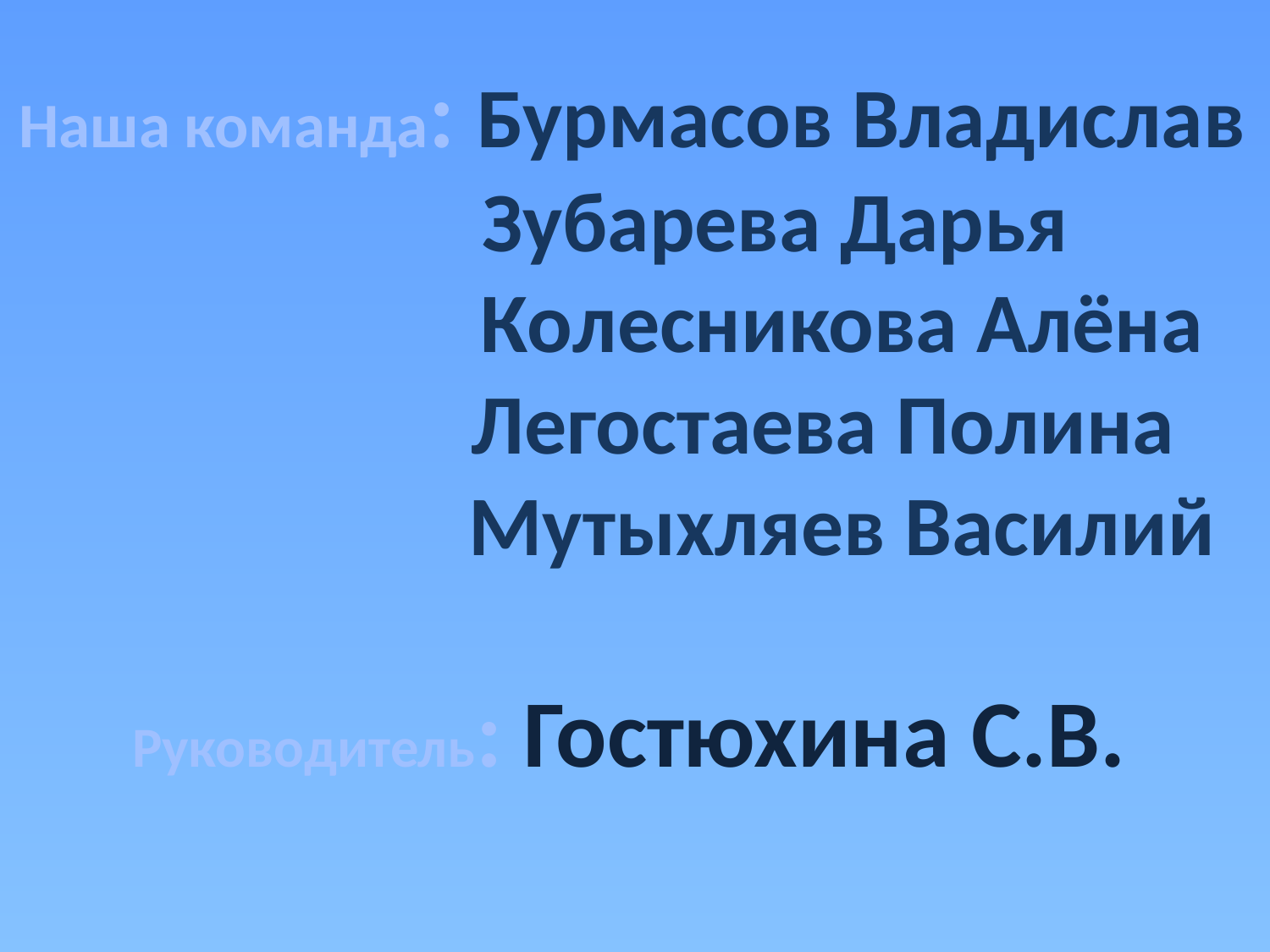

Наша команда: Бурмасов Владислав
               Зубарева Дарья
                      Колесникова Алёна
                    Легостаева Полина
                      Мутыхляев Василий
Руководитель: Гостюхина С.В.